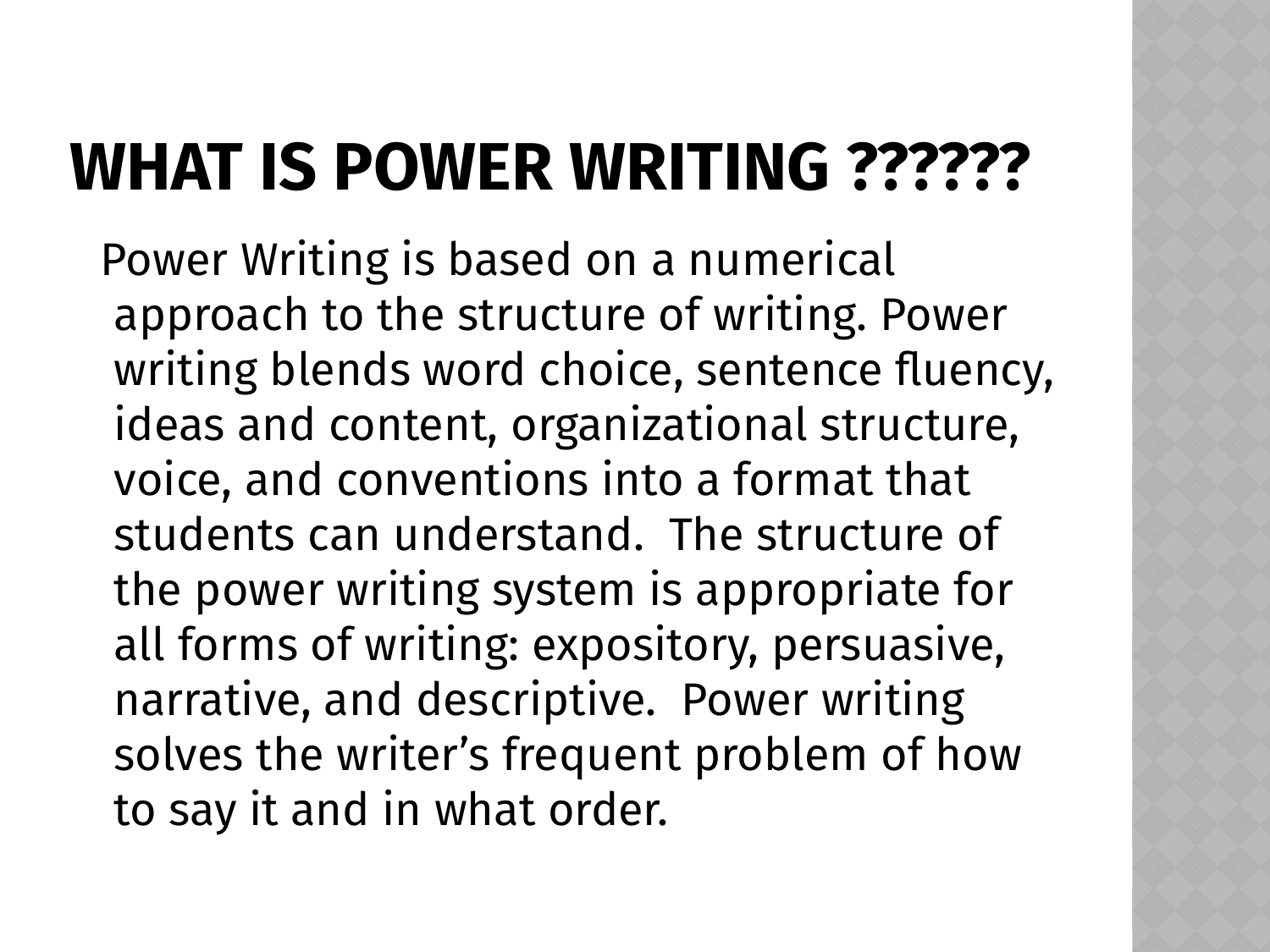

# What is Power Writing ??????
  Power Writing is based on a numerical approach to the structure of writing. Power writing blends word choice, sentence fluency, ideas and content, organizational structure, voice, and conventions into a format that students can understand.  The structure of the power writing system is appropriate for all forms of writing: expository, persuasive, narrative, and descriptive.  Power writing solves the writer’s frequent problem of how to say it and in what order.